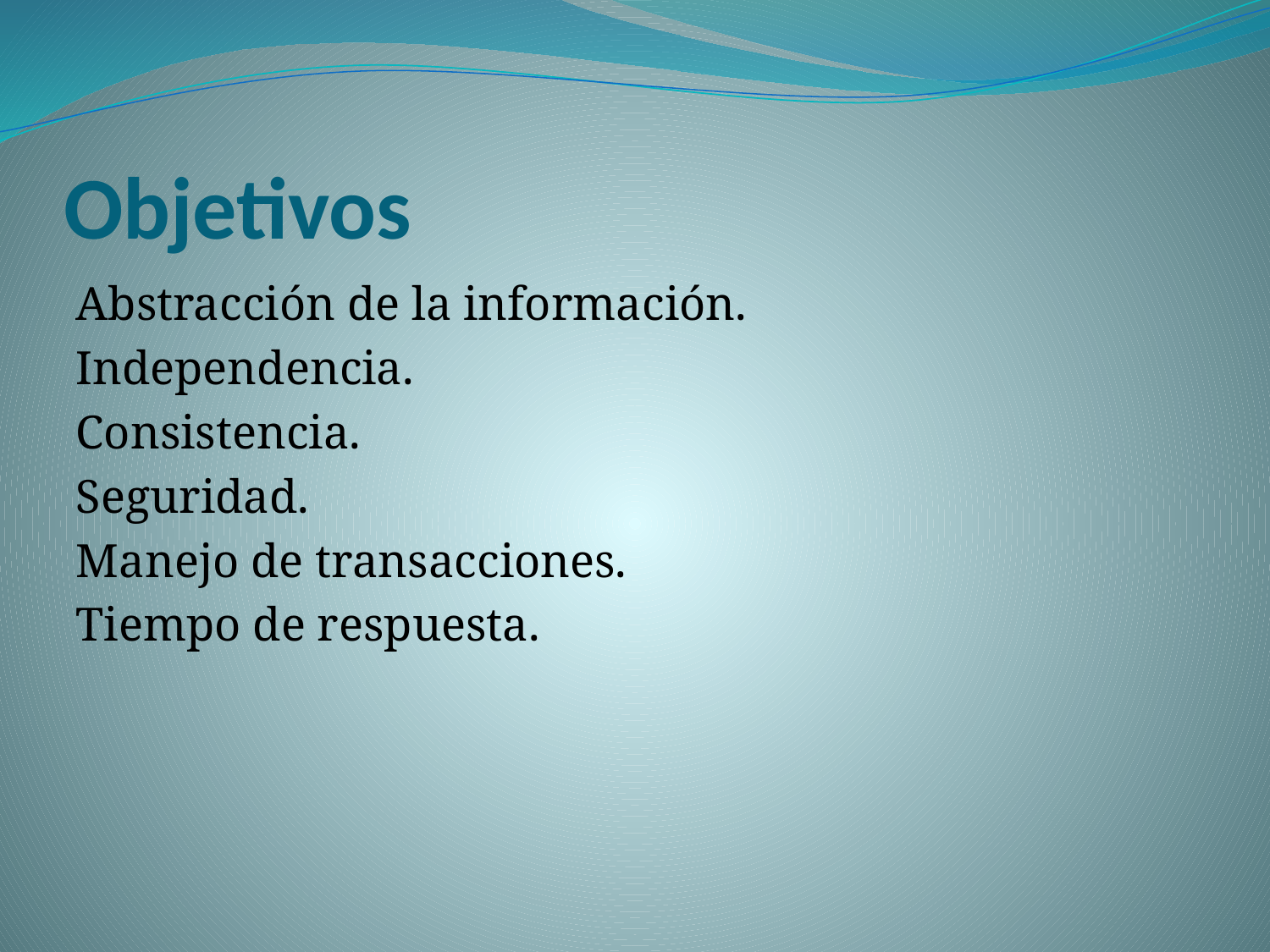

# Objetivos
Abstracción de la información.
Independencia.
Consistencia.
Seguridad.
Manejo de transacciones.
Tiempo de respuesta.